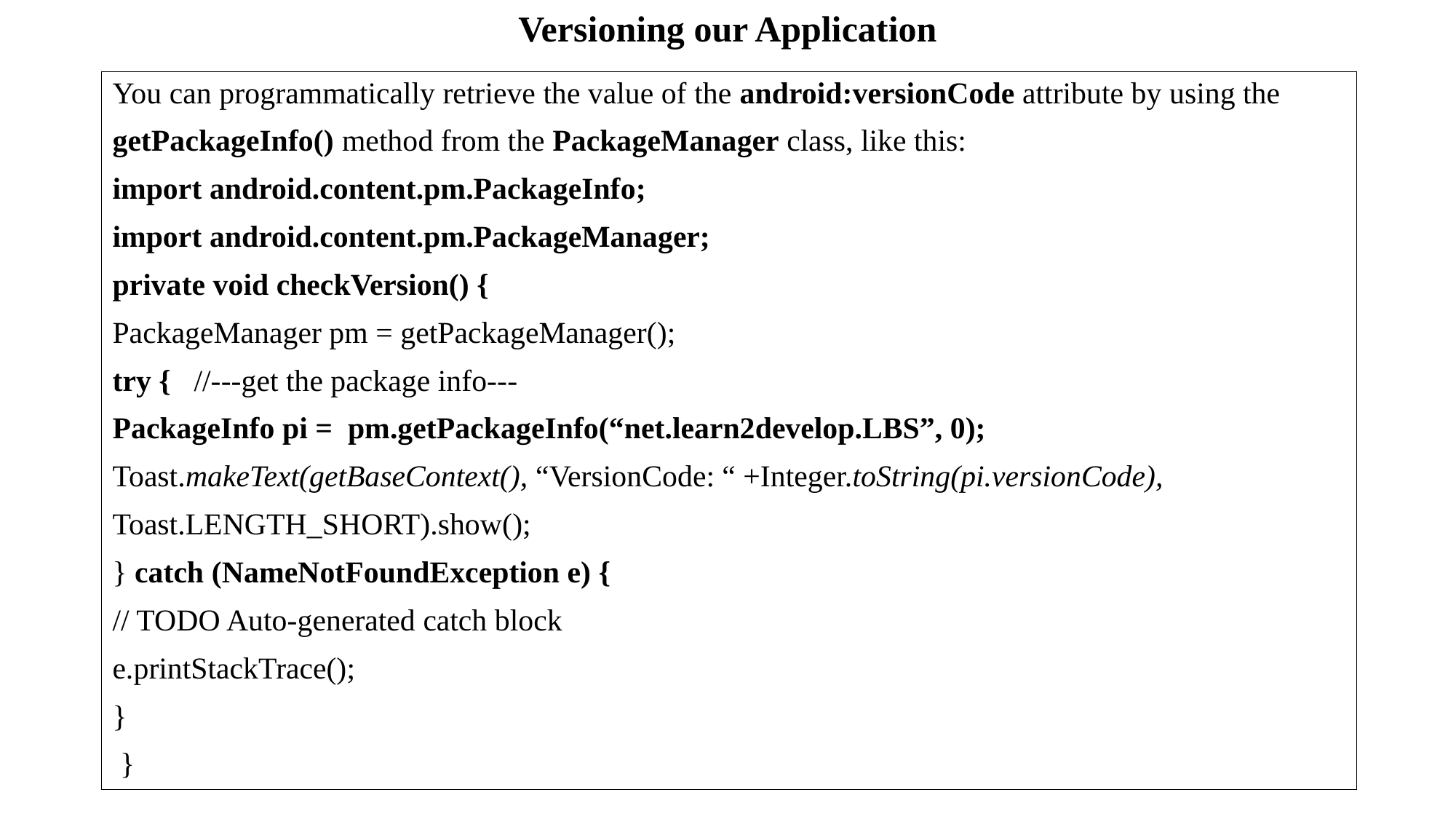

# Versioning our Application
You can programmatically retrieve the value of the android:versionCode attribute by using the
getPackageInfo() method from the PackageManager class, like this:
import android.content.pm.PackageInfo;
import android.content.pm.PackageManager;
private void checkVersion() {
PackageManager pm = getPackageManager();
try {   //---get the package info---
PackageInfo pi =  pm.getPackageInfo(“net.learn2develop.LBS”, 0);
Toast.makeText(getBaseContext(), “VersionCode: “ +Integer.toString(pi.versionCode),
Toast.LENGTH_SHORT).show();
} catch (NameNotFoundException e) {
// TODO Auto-generated catch block
e.printStackTrace();
}
 }